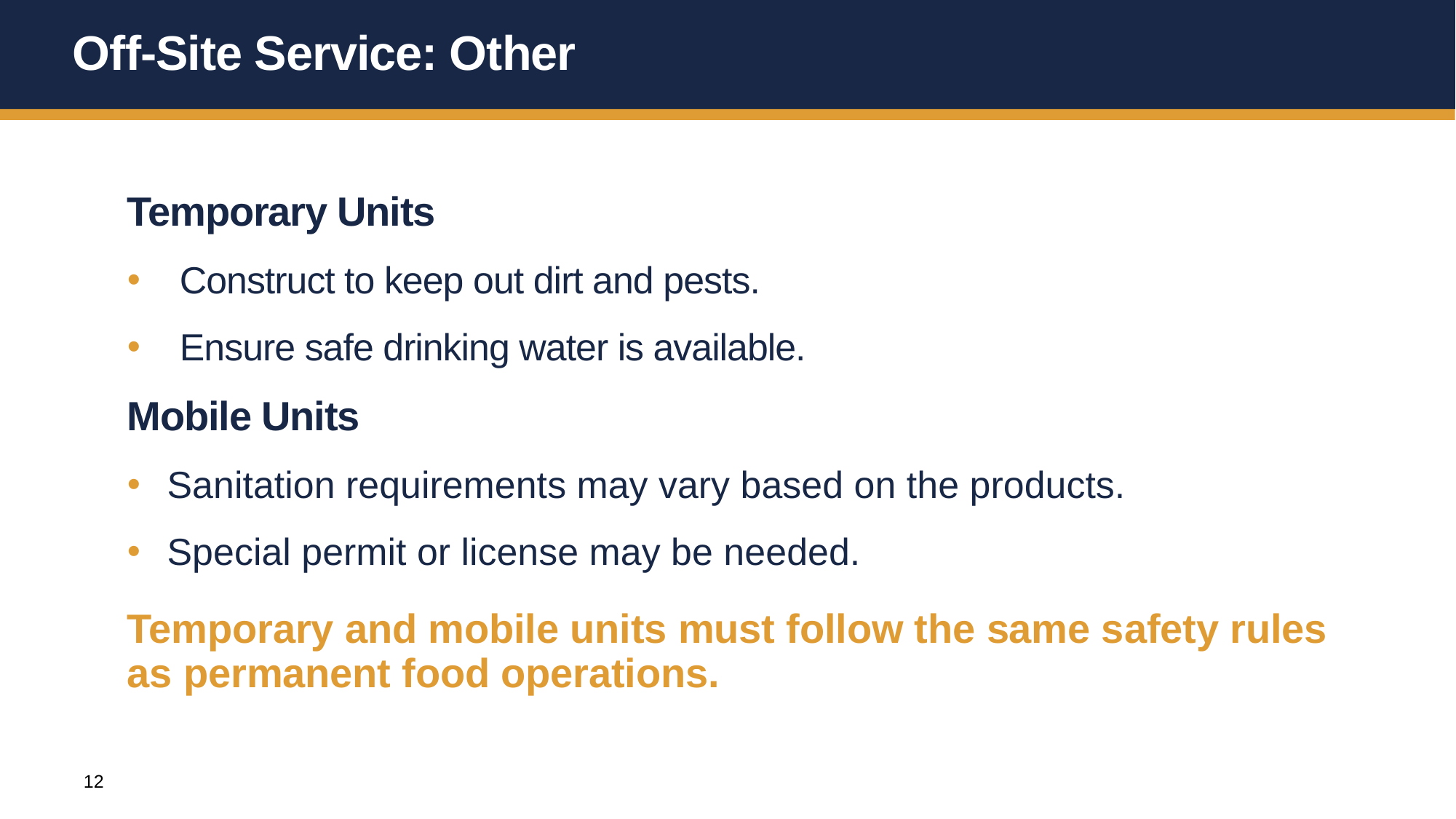

# Off-Site Service: Other
Temporary Units
Construct to keep out dirt and pests.
Ensure safe drinking water is available.
Mobile Units
Sanitation requirements may vary based on the products.
Special permit or license may be needed.
Temporary and mobile units must follow the same safety rules as permanent food operations.
12